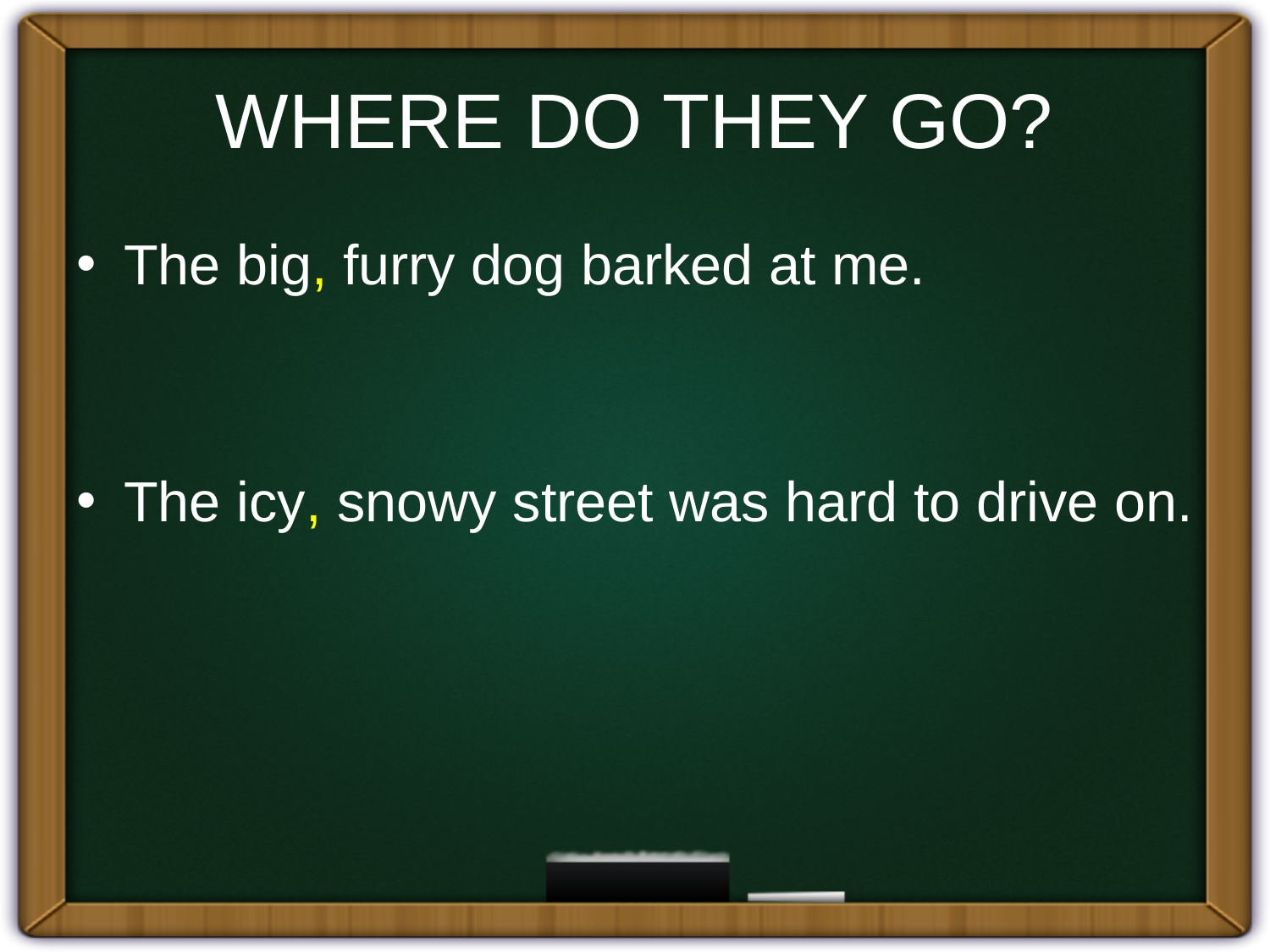

# WHERE DO THEY GO?
The big, furry dog barked at me.

The icy, snowy street was hard to drive on.